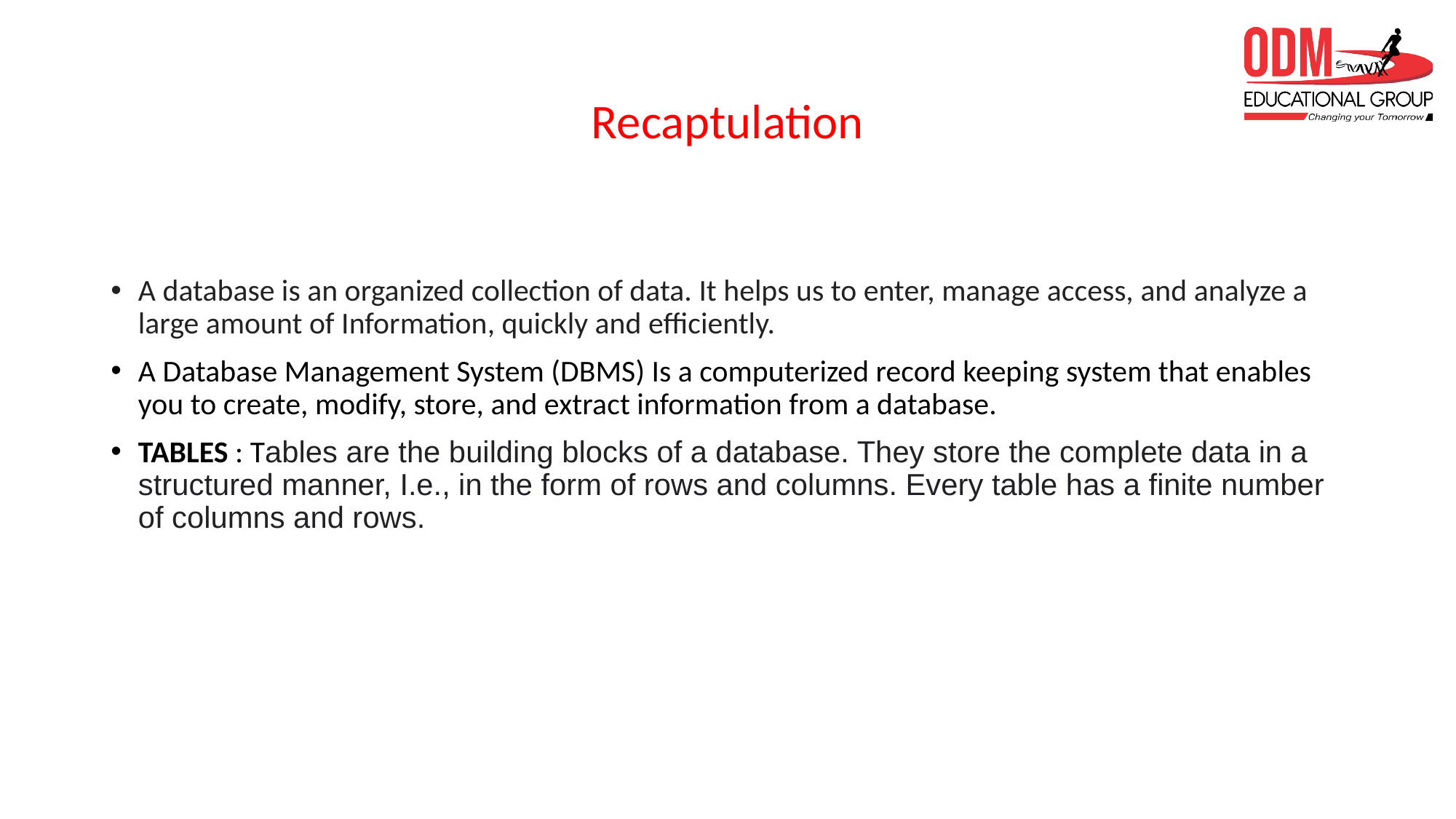

# Recaptulation

A database is an organized collection of data. It helps us to enter, manage access, and analyze a large amount of Information, quickly and efficiently.
A Database Management System (DBMS) Is a computerized record keeping system that enables you to create, modify, store, and extract information from a database.
TABLES : Tables are the building blocks of a database. They store the complete data in a structured manner, I.e., in the form of rows and columns. Every table has a finite number of columns and rows.